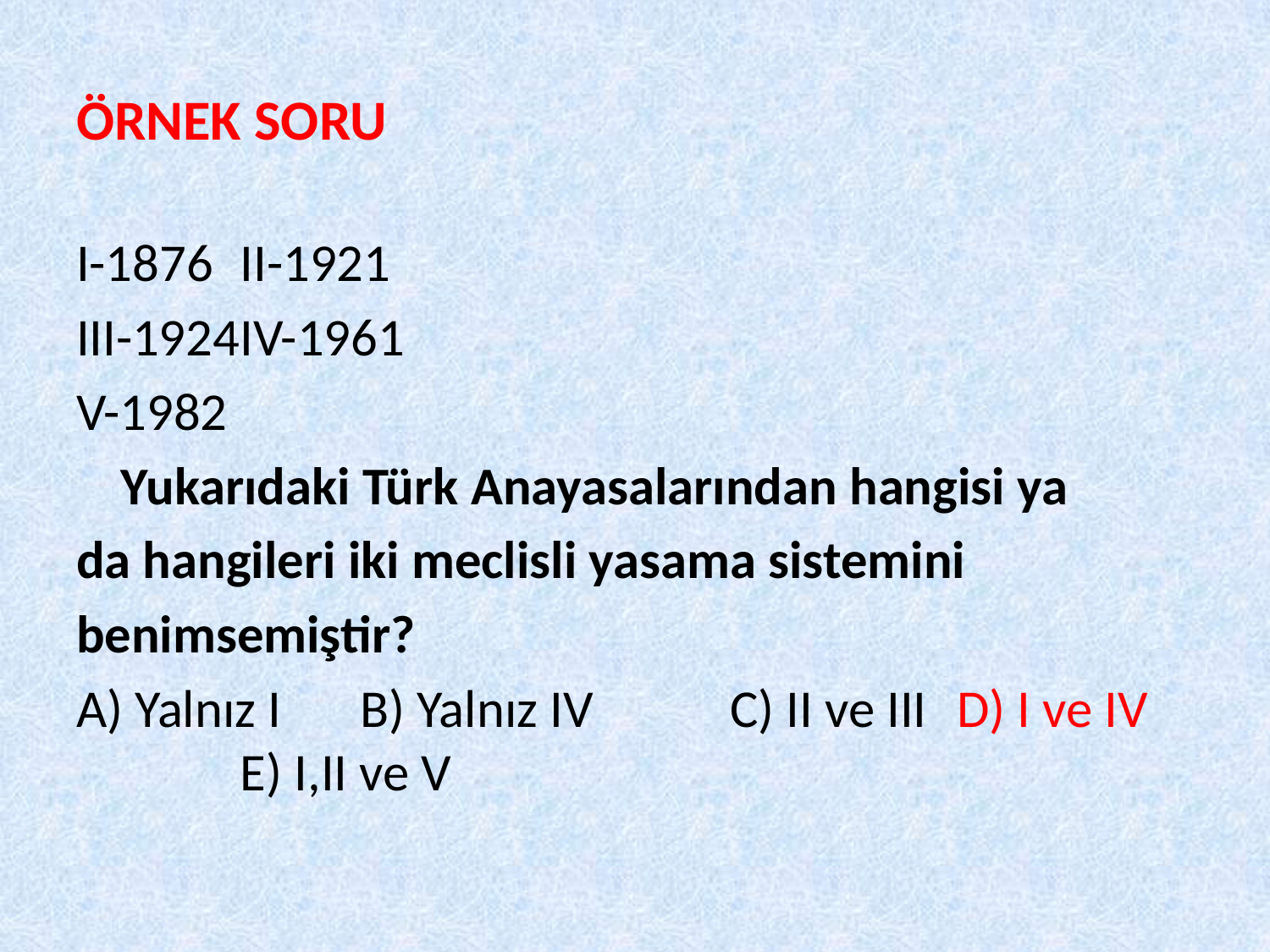

# ÖRNEK SORU
I-1876			II-1921
III-1924			IV-1961
V-1982
	Yukarıdaki Türk Anayasalarından hangisi ya
da hangileri iki meclisli yasama sistemini
benimsemiştir?
A) Yalnız I     	B) Yalnız IV    		 C) II ve III	D) I ve IV      		E) I,II ve V